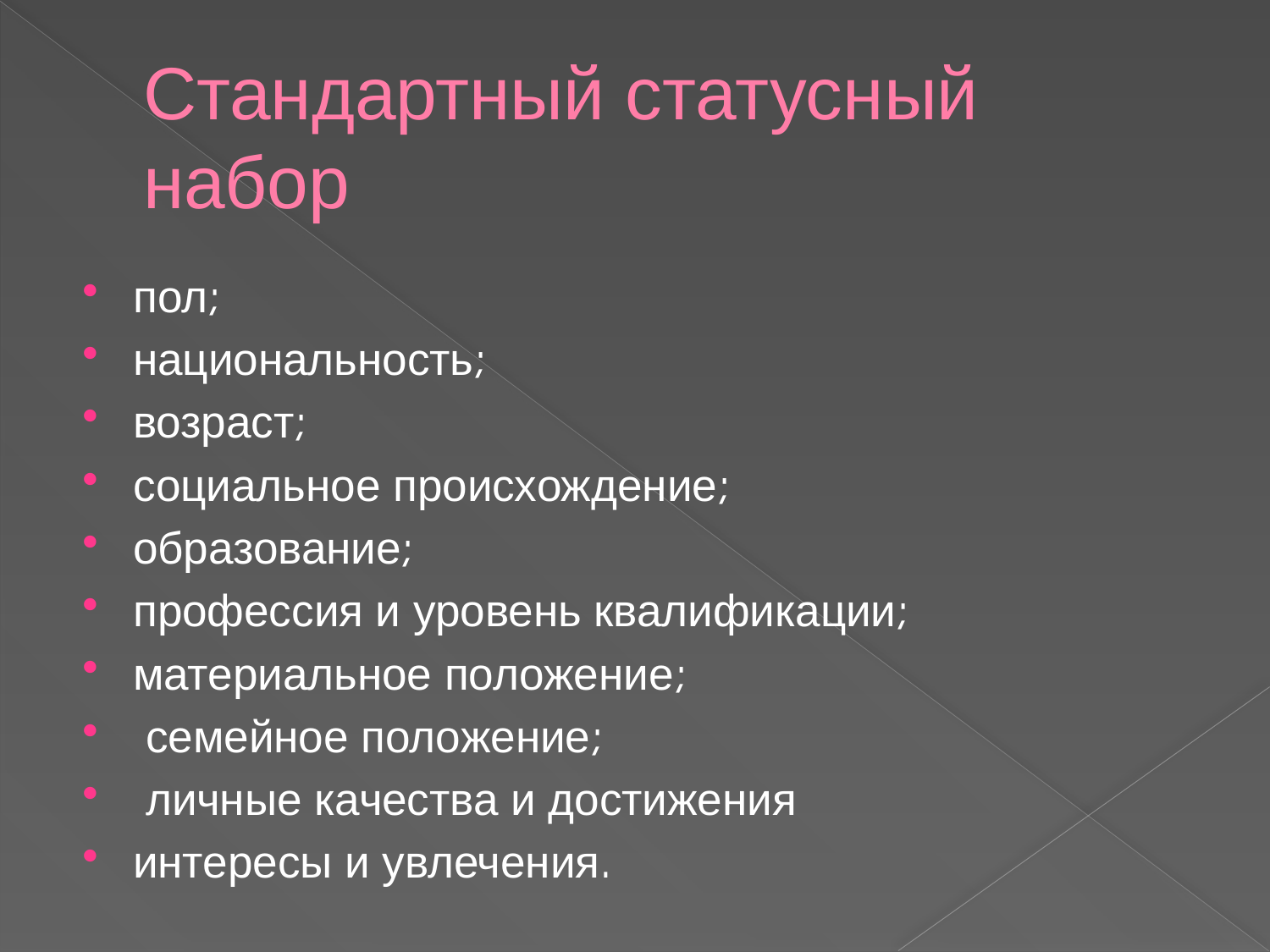

# Стандартный статусный набор
пол;
национальность;
возраст;
социальное происхождение;
образование;
профессия и уровень квалификации;
материальное положение;
 семейное положение;
 личные качества и достижения
интересы и увлечения.